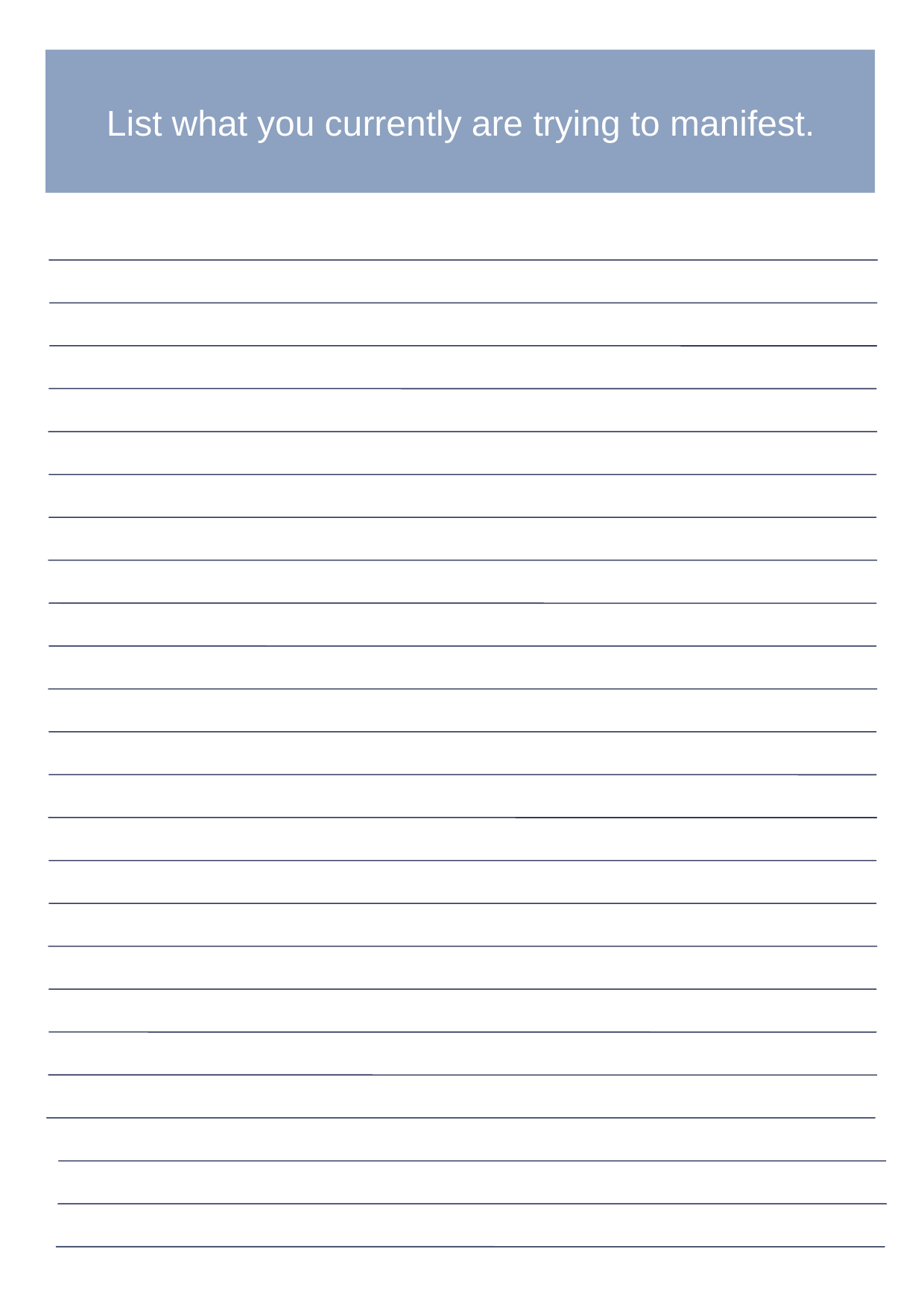

List what you currently are trying to manifest.